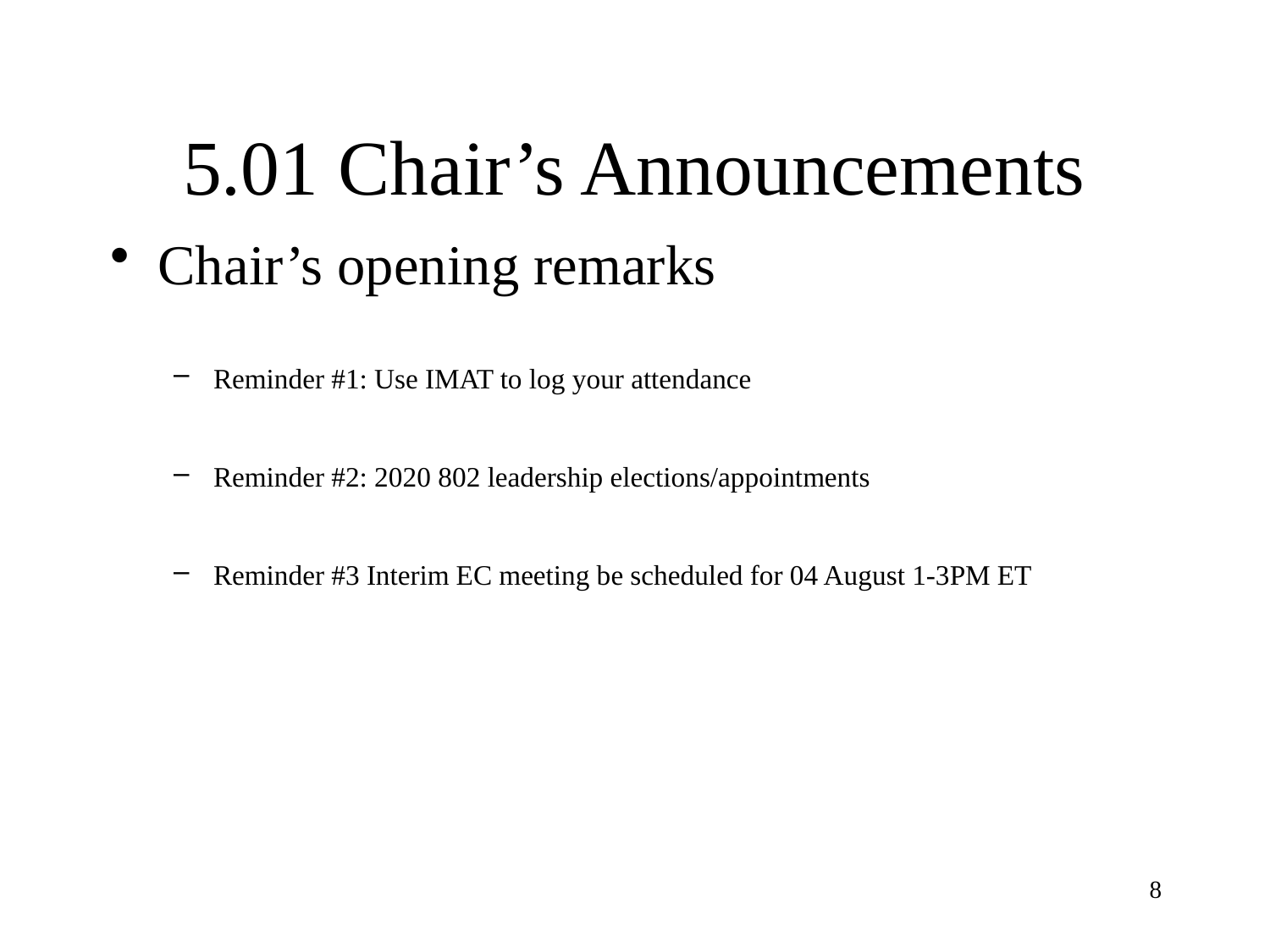

# 5.01 Chair’s Announcements
Chair’s opening remarks

Reminder #1: Use IMAT to log your attendance

Reminder #2: 2020 802 leadership elections/appointments

Reminder #3 Interim EC meeting be scheduled for 04 August 1-3PM ET

8